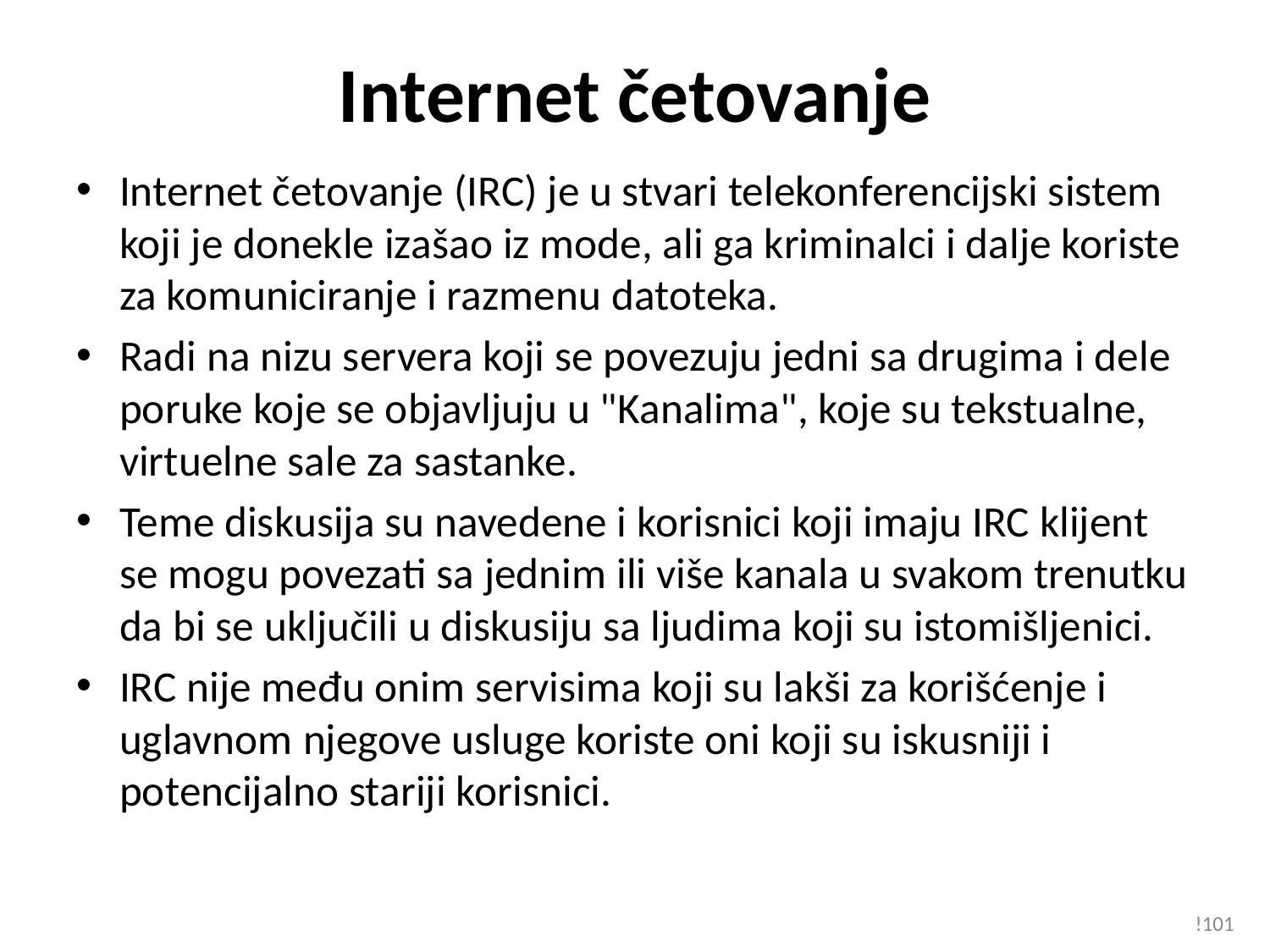

# Internet četovanje
Internet četovanje (IRC) je u stvari telekonferencijski sistem koji je donekle izašao iz mode, ali ga kriminalci i dalje koriste za komuniciranje i razmenu datoteka.
Radi na nizu servera koji se povezuju jedni sa drugima i dele poruke koje se objavljuju u "Kanalima", koje su tekstualne, virtuelne sale za sastanke.
Teme diskusija su navedene i korisnici koji imaju IRC klijent se mogu povezati sa jednim ili više kanala u svakom trenutku da bi se uključili u diskusiju sa ljudima koji su istomišljenici.
IRC nije među onim servisima koji su lakši za korišćenje i uglavnom njegove usluge koriste oni koji su iskusniji i potencijalno stariji korisnici.
!101